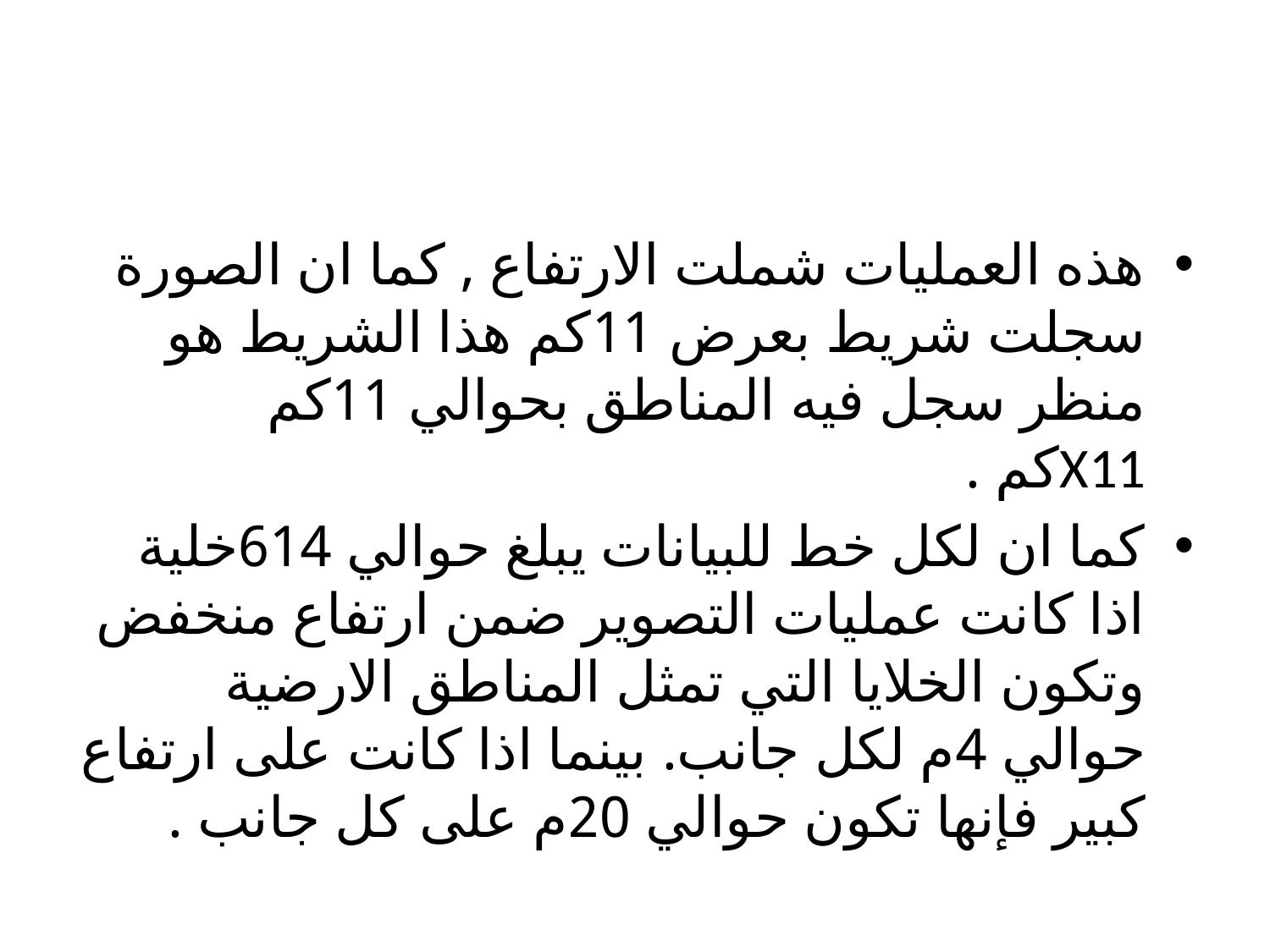

هذه العمليات شملت الارتفاع , كما ان الصورة سجلت شريط بعرض 11كم هذا الشريط هو منظر سجل فيه المناطق بحوالي 11كم X11كم .
كما ان لكل خط للبيانات يبلغ حوالي 614خلية اذا كانت عمليات التصوير ضمن ارتفاع منخفض وتكون الخلايا التي تمثل المناطق الارضية حوالي 4م لكل جانب. بينما اذا كانت على ارتفاع كبير فإنها تكون حوالي 20م على كل جانب .